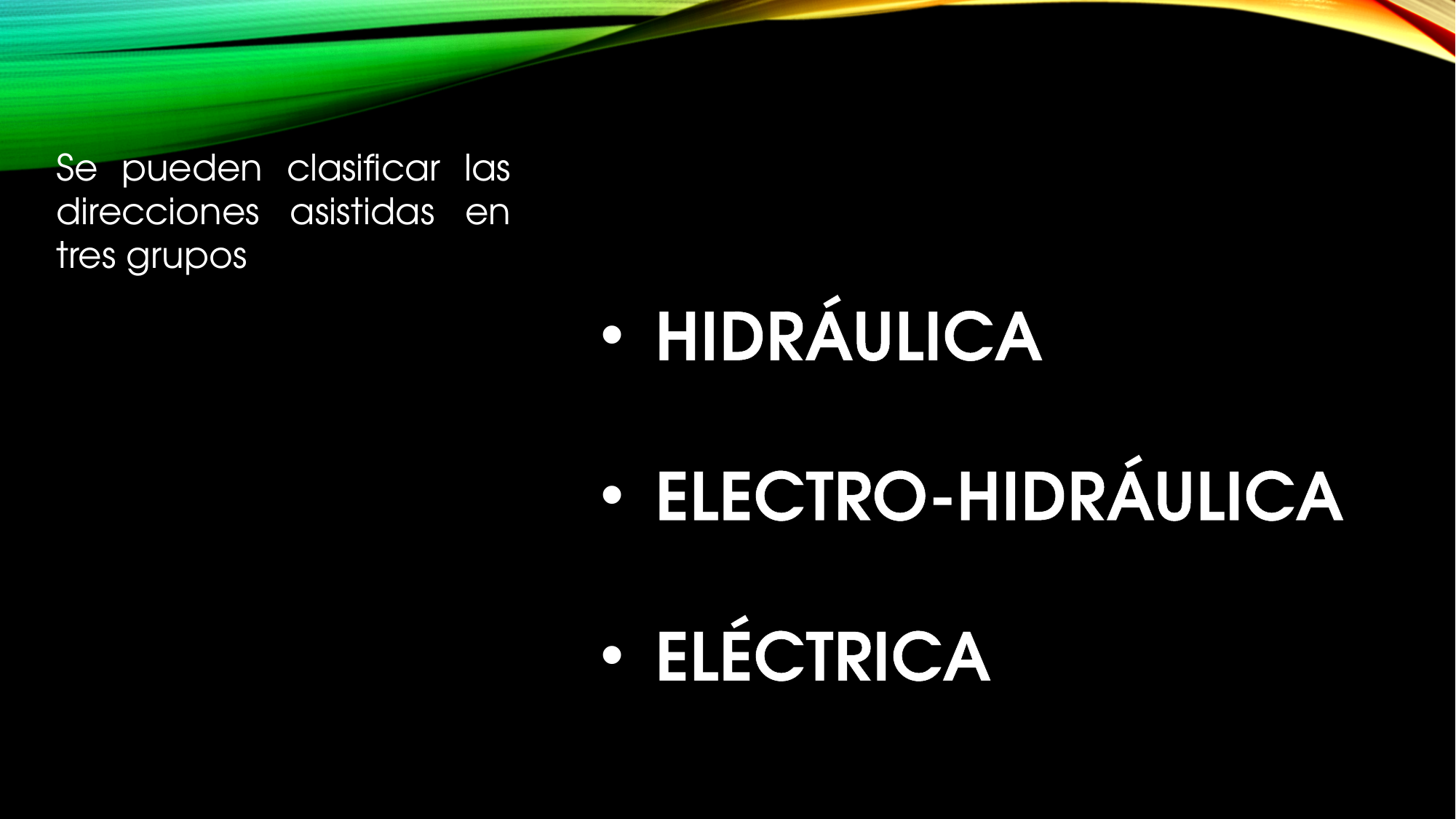

Se pueden clasificar las direcciones asistidas en tres grupos

HIDRÁULICA

ELECTRO-HIDRÁULICA

ELÉCTRICA